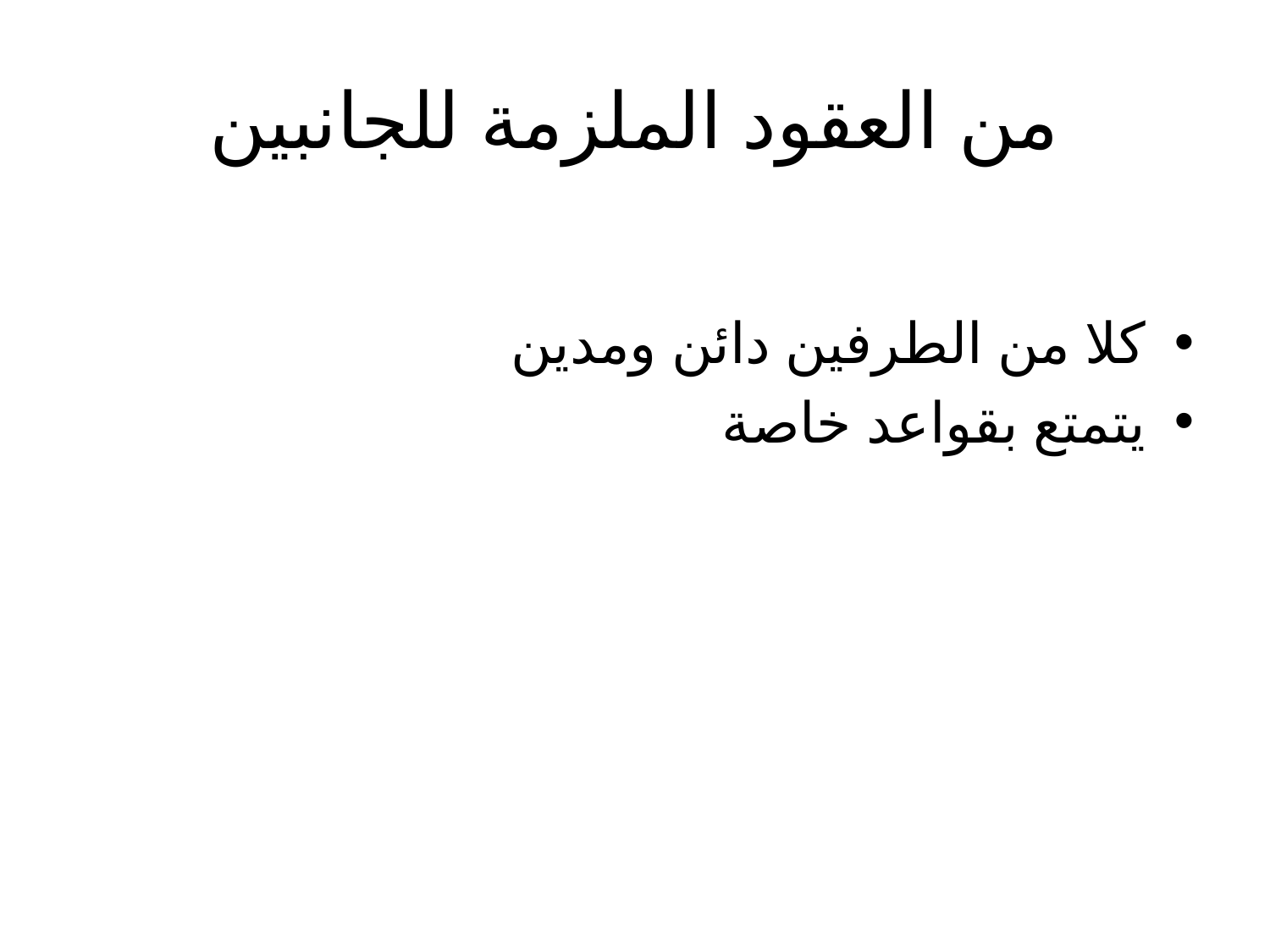

# من العقود الملزمة للجانبين

كلا من الطرفين دائن ومدين
يتمتع بقواعد خاصة